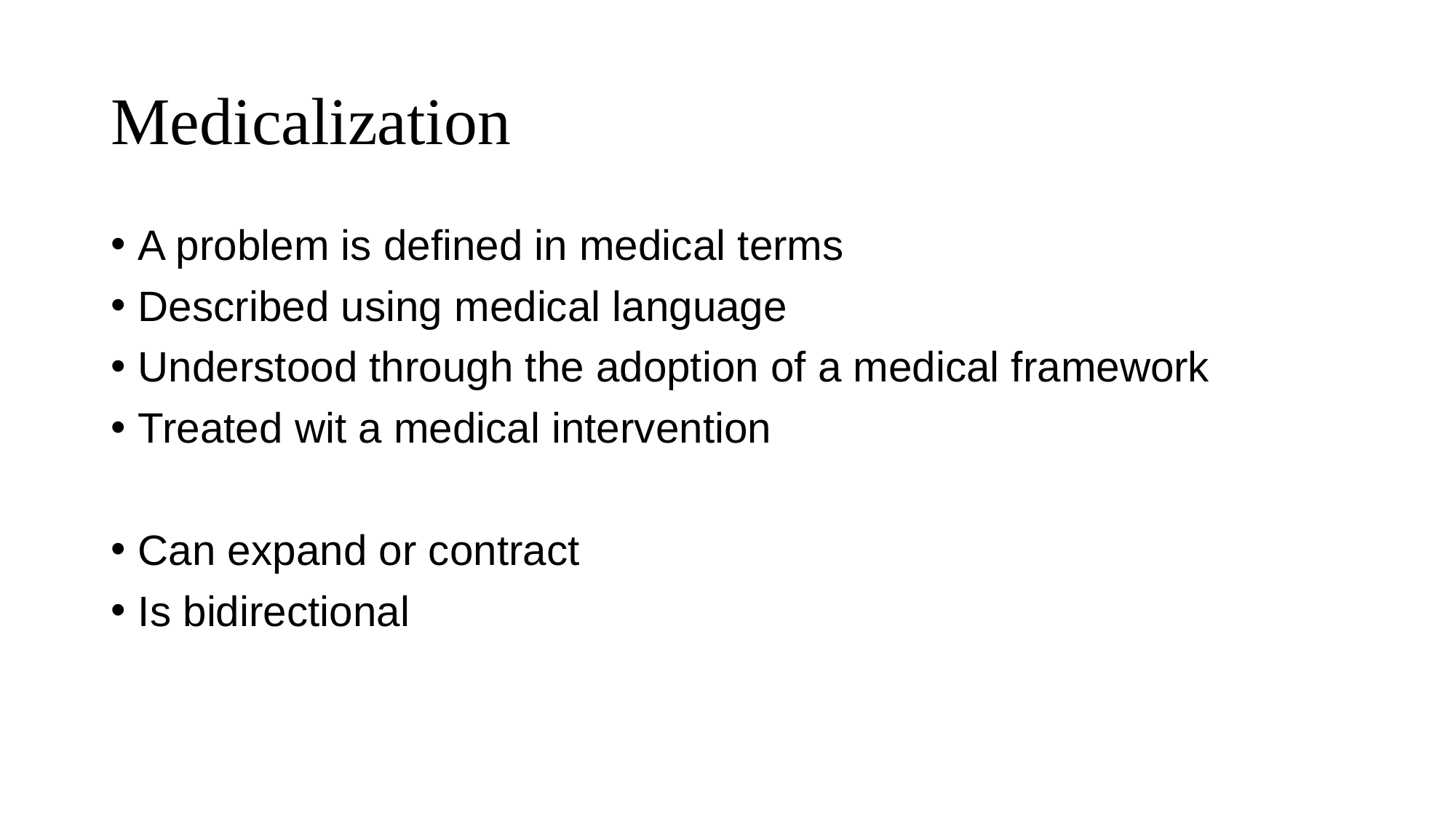

# Medicalization
A problem is defined in medical terms
Described using medical language
Understood through the adoption of a medical framework
Treated wit a medical intervention

Can expand or contract
Is bidirectional